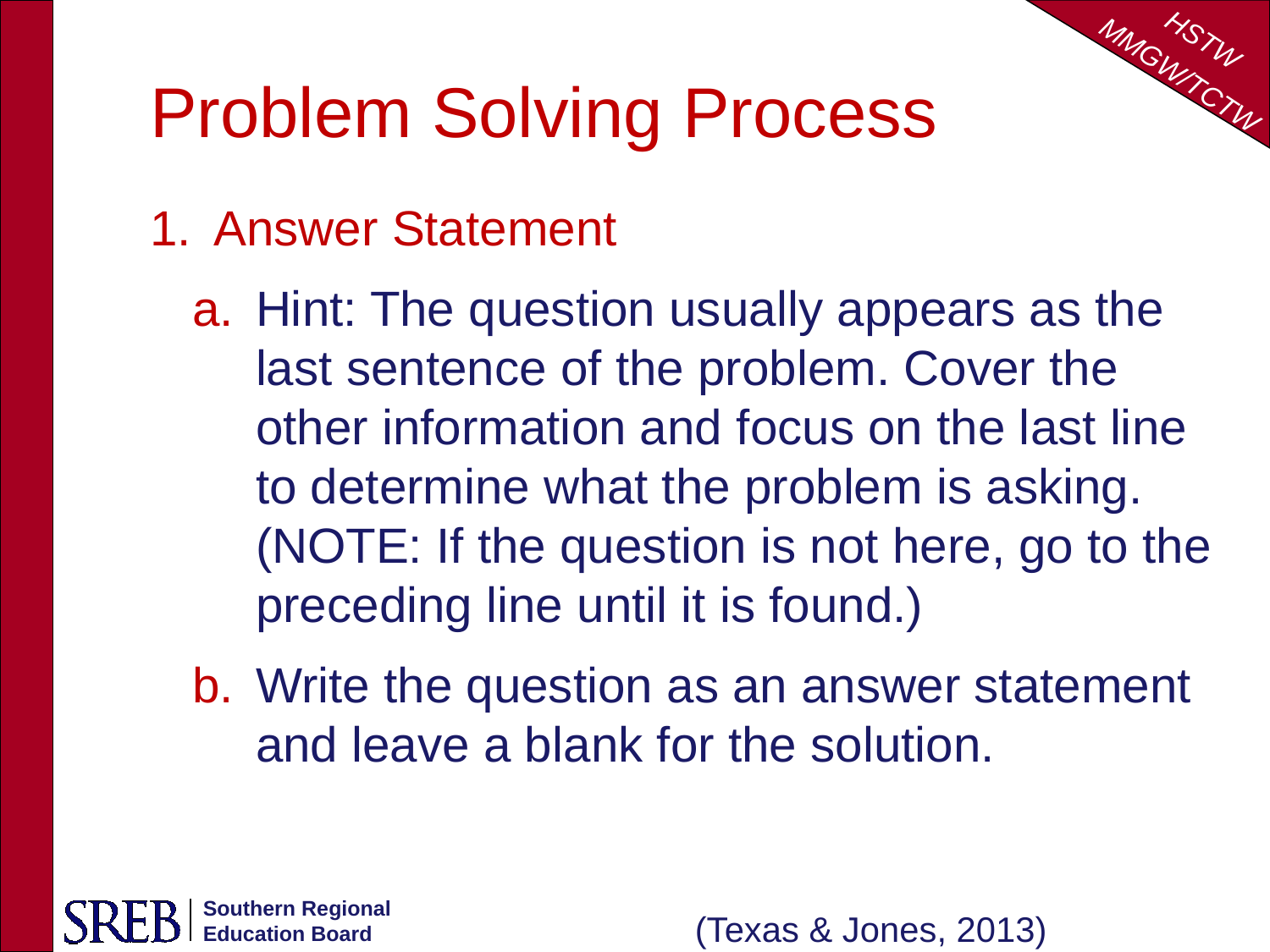

Problem Solving Process
Answer Statement
Hint: The question usually appears as the last sentence of the problem. Cover the other information and focus on the last line to determine what the problem is asking. (NOTE: If the question is not here, go to the preceding line until it is found.)
Write the question as an answer statement and leave a blank for the solution.

(Texas & Jones, 2013)